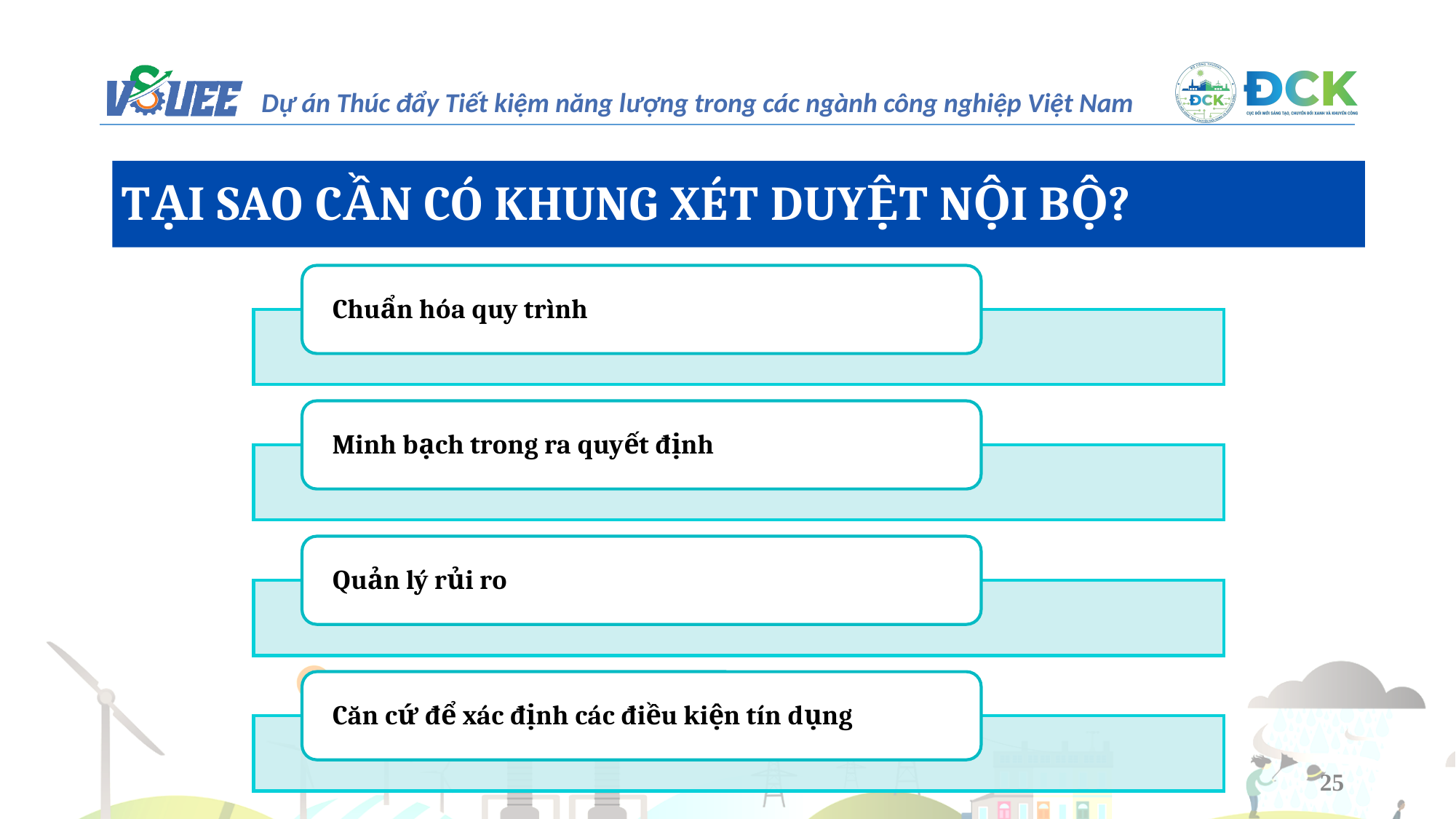

TẠI SAO CẦN CÓ KHUNG XÉT DUYỆT NỘI BỘ?

Chuẩn hóa quy trình

Minh bạch trong ra quyết định

Quản lý rủi ro

Căn cứ để xác định các điều kiện tín dụng

25